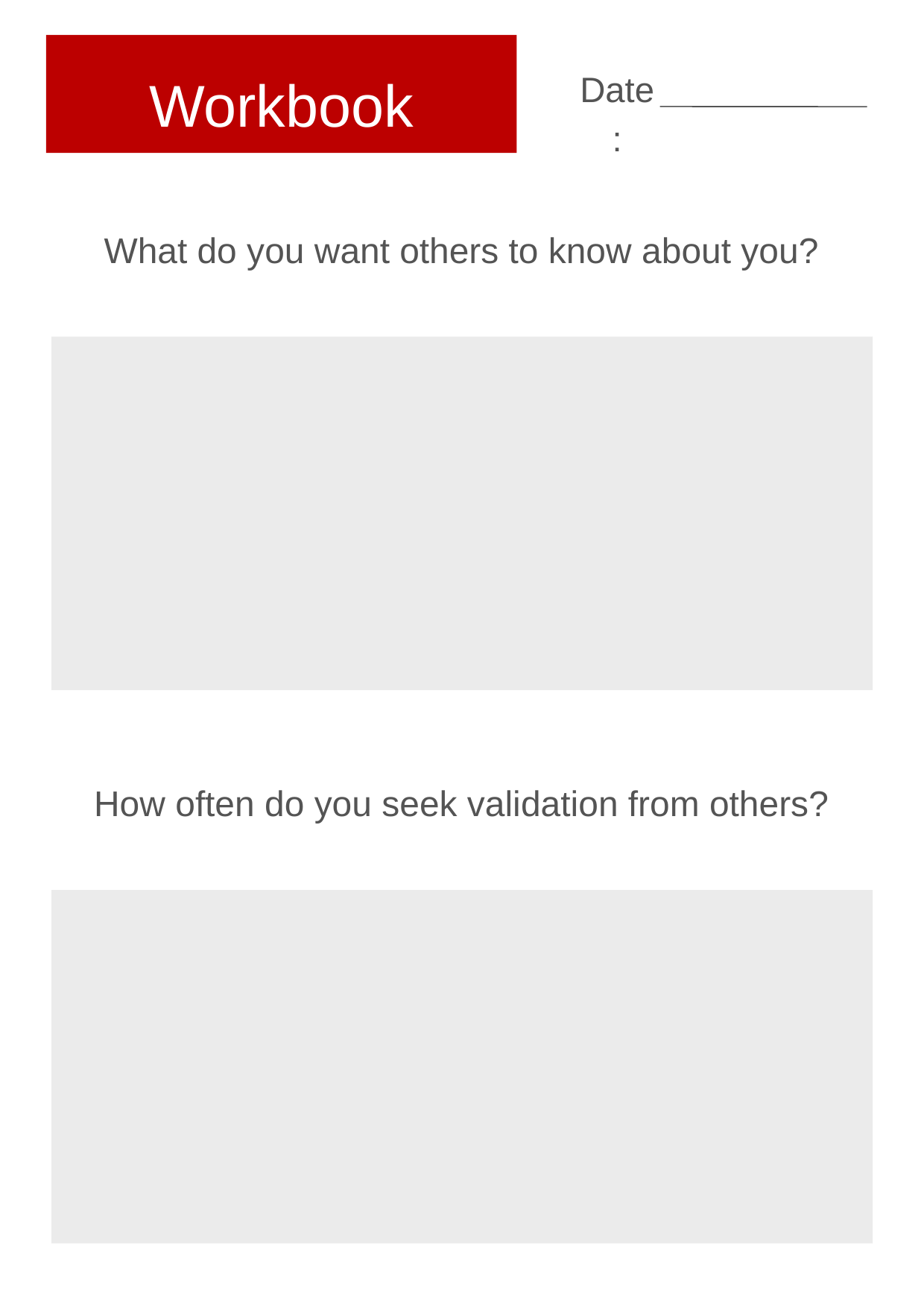

Workbook
Date:

What do you want others to know about you?

How often do you seek validation from others?